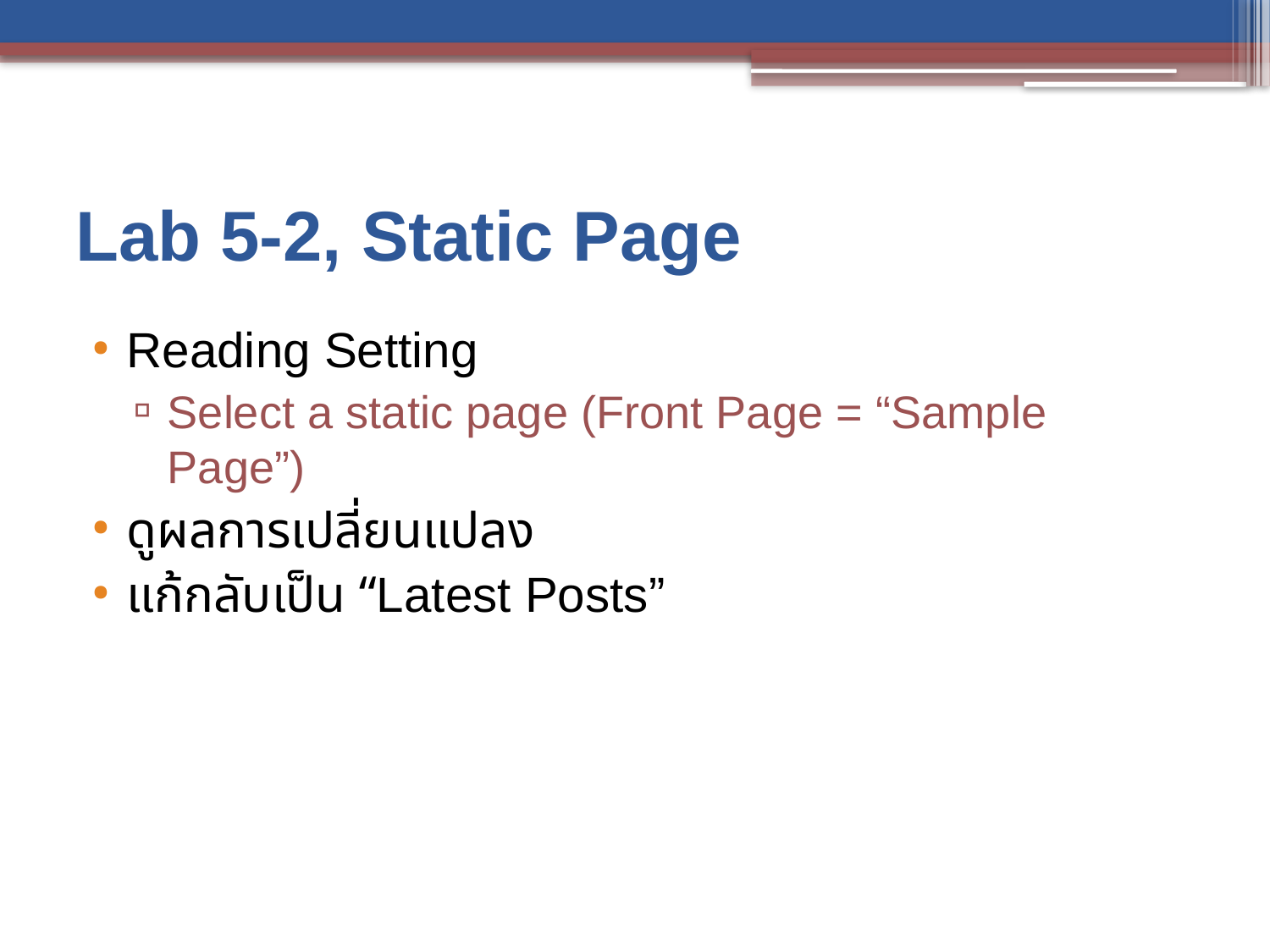

# Lab 5-2, Static Page
Reading Setting
Select a static page (Front Page = “Sample Page”)
ดูผลการเปลี่ยนแปลง
แก้กลับเป็น “Latest Posts”